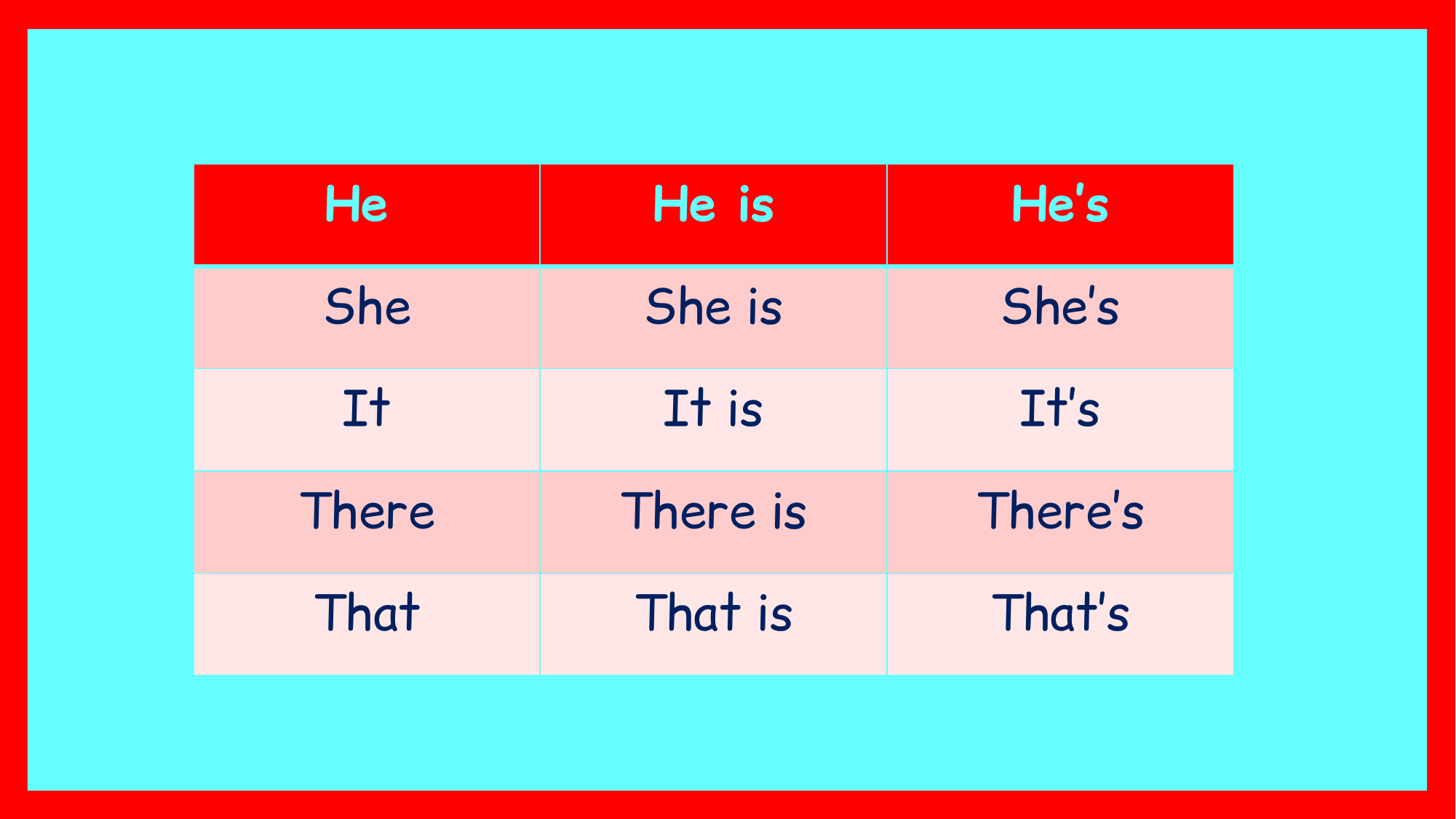

| He | He is | He’s |
| --- | --- | --- |
| She | She is | She’s |
| It | It is | It’s |
| There | There is | There’s |
| That | That is | That’s |